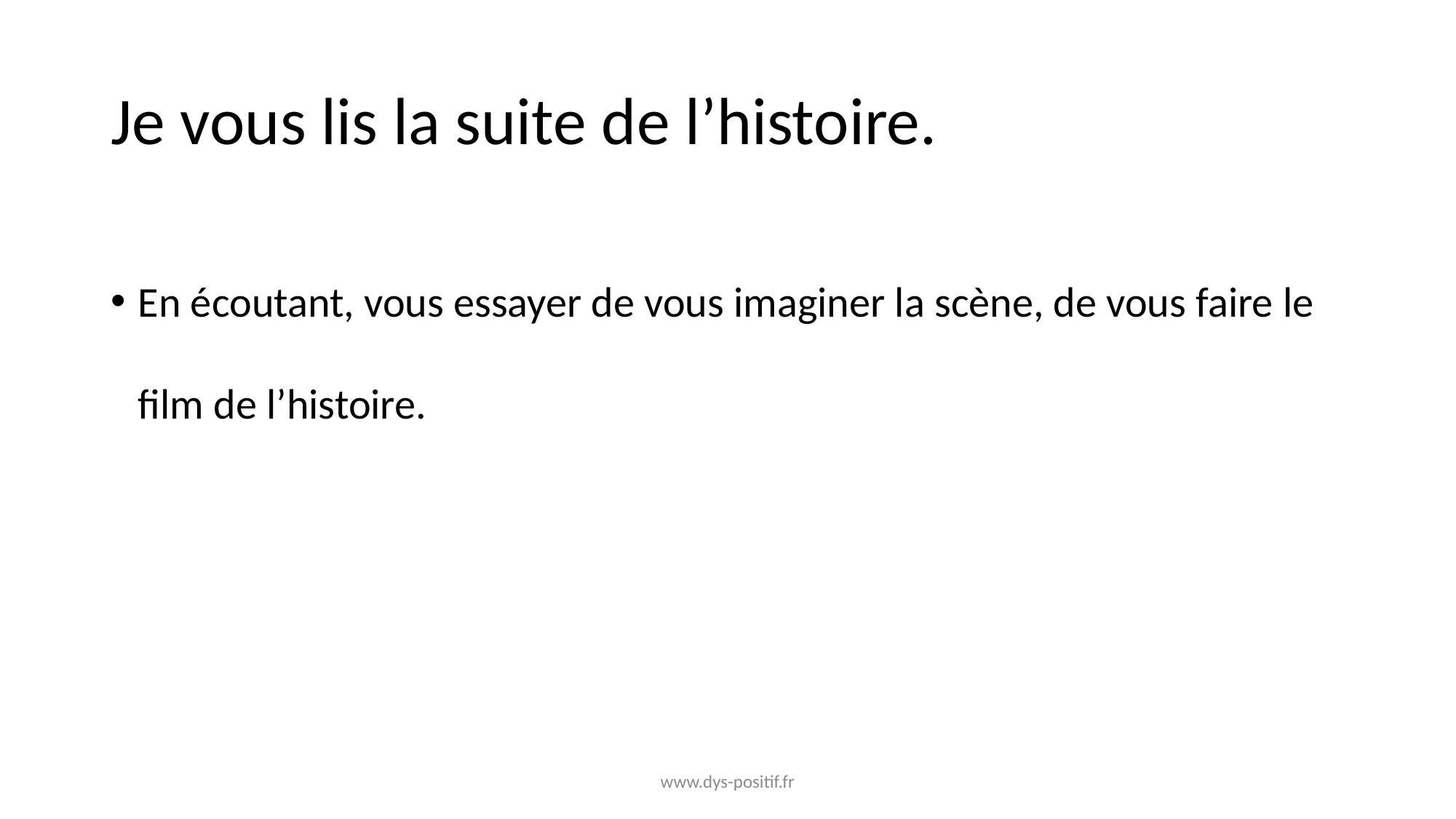

# Je vous lis la suite de l’histoire.
En écoutant, vous essayer de vous imaginer la scène, de vous faire le film de l’histoire.
www.dys-positif.fr